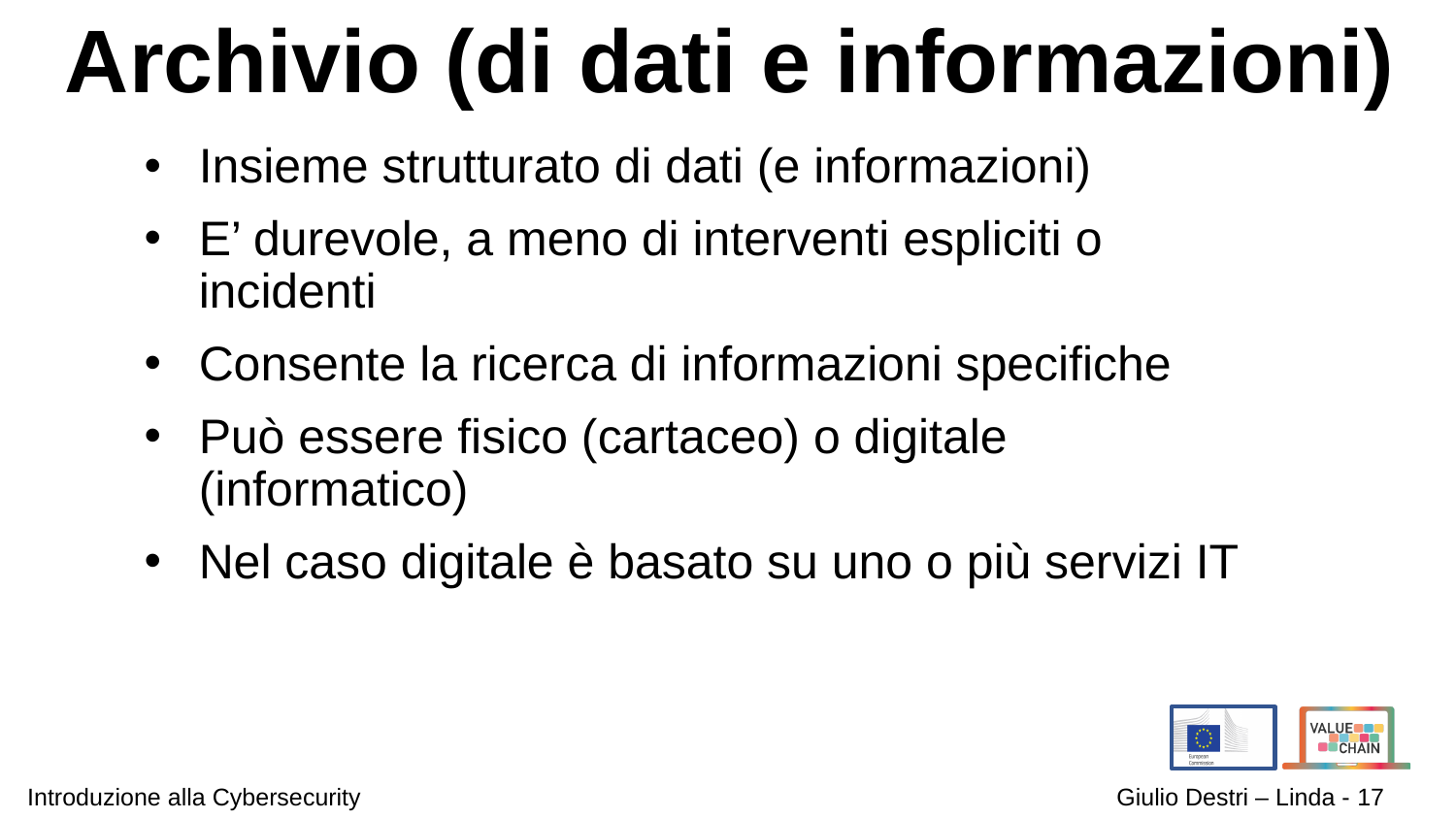

# Archivio (di dati e informazioni)
Insieme strutturato di dati (e informazioni)
E’ durevole, a meno di interventi espliciti o incidenti
Consente la ricerca di informazioni specifiche
Può essere fisico (cartaceo) o digitale (informatico)
Nel caso digitale è basato su uno o più servizi IT